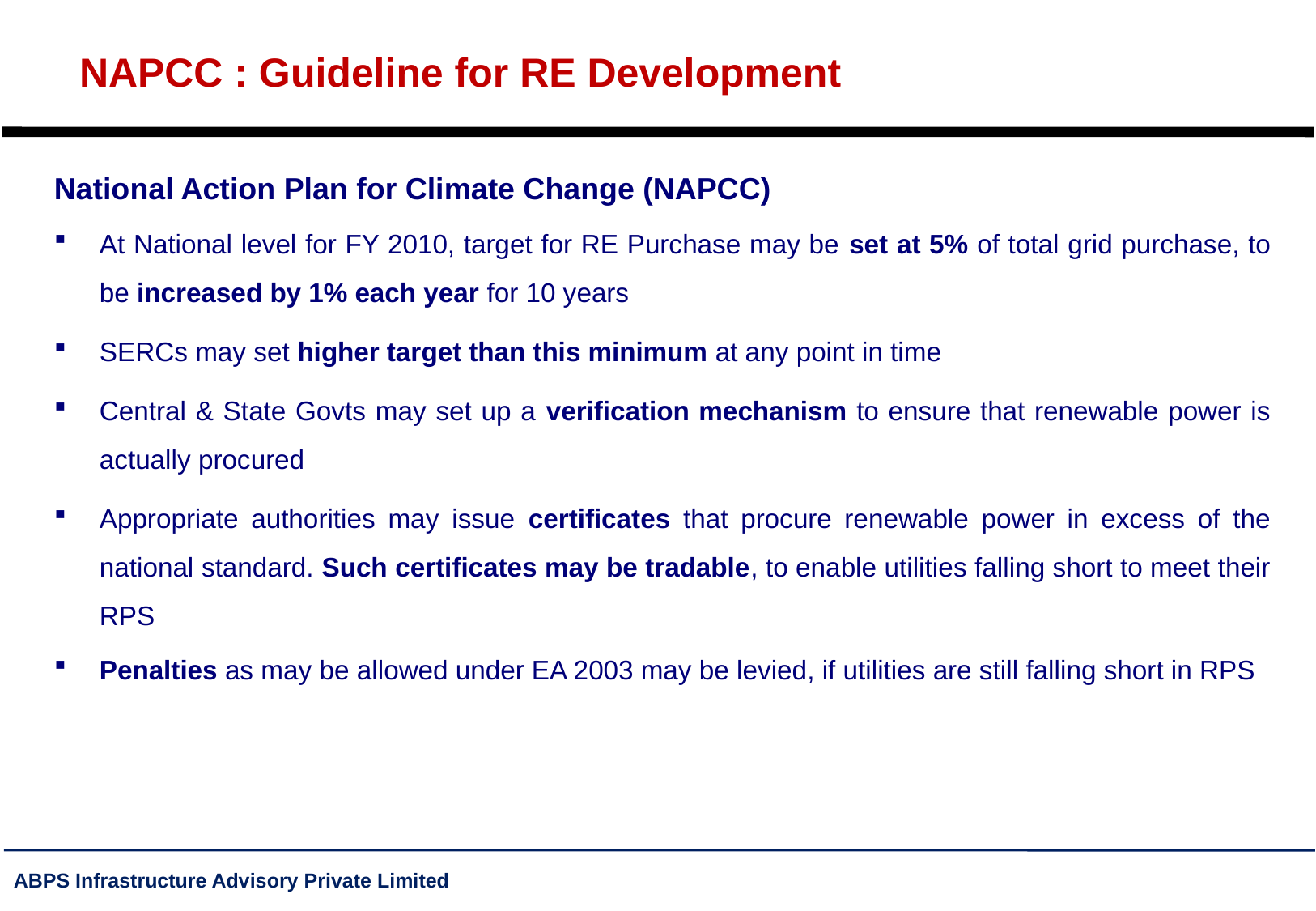

# NAPCC : Guideline for RE Development
National Action Plan for Climate Change (NAPCC)
At National level for FY 2010, target for RE Purchase may be set at 5% of total grid purchase, to be increased by 1% each year for 10 years
SERCs may set higher target than this minimum at any point in time
Central & State Govts may set up a verification mechanism to ensure that renewable power is actually procured
Appropriate authorities may issue certificates that procure renewable power in excess of the national standard. Such certificates may be tradable, to enable utilities falling short to meet their RPS
Penalties as may be allowed under EA 2003 may be levied, if utilities are still falling short in RPS